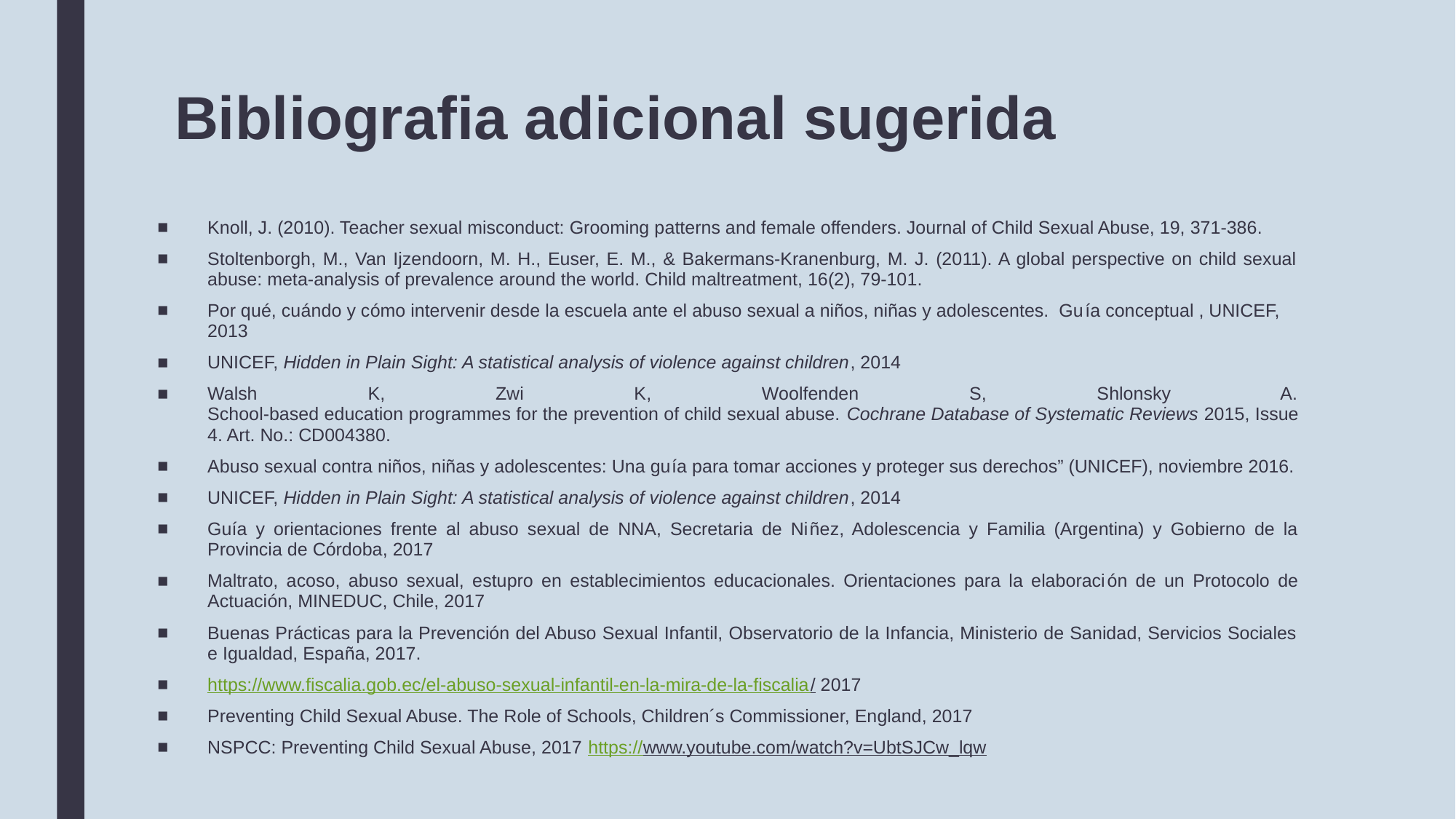

# Bibliografia adicional sugerida

Knoll, J. (2010). Teacher sexual misconduct: Grooming patterns and female offenders. Journal of Child Sexual Abuse, 19, 371-386.
Stoltenborgh, M., Van Ijzendoorn, M. H., Euser, E. M., & Bakermans-Kranenburg, M. J. (2011). A global perspective on child sexual abuse: meta-analysis of prevalence around the world. Child maltreatment, 16(2), 79-101.
Por qué, cuándo y cómo intervenir desde la escuela ante el abuso sexual a niños, niñas y adolescentes.  Guía conceptual , UNICEF, 2013
UNICEF, Hidden in Plain Sight: A statistical analysis of violence against children, 2014
Walsh K, Zwi K, Woolfenden S, Shlonsky A.
School-based education programmes for the prevention of child sexual abuse. Cochrane Database of Systematic Reviews 2015, Issue 4. Art. No.: CD004380.
Abuso sexual contra niños, niñas y adolescentes: Una guía para tomar acciones y proteger sus derechos” (UNICEF), noviembre 2016.
UNICEF, Hidden in Plain Sight: A statistical analysis of violence against children, 2014
Guía y orientaciones frente al abuso sexual de NNA, Secretaria de Niñez, Adolescencia y Familia (Argentina) y Gobierno de la Provincia de Córdoba, 2017
Maltrato, acoso, abuso sexual, estupro en establecimientos educacionales. Orientaciones para la elaboración de un Protocolo de Actuación, MINEDUC, Chile, 2017
Buenas Prácticas para la Prevención del Abuso Sexual Infantil, Observatorio de la Infancia, Ministerio de Sanidad, Servicios Sociales e Igualdad, España, 2017.
https://www.fiscalia.gob.ec/el-abuso-sexual-infantil-en-la-mira-de-la-fiscalia/ 2017
Preventing Child Sexual Abuse. The Role of Schools, Children´s Commissioner, England, 2017
NSPCC: Preventing Child Sexual Abuse, 2017 https://www.youtube.com/watch?v=UbtSJCw_lqw